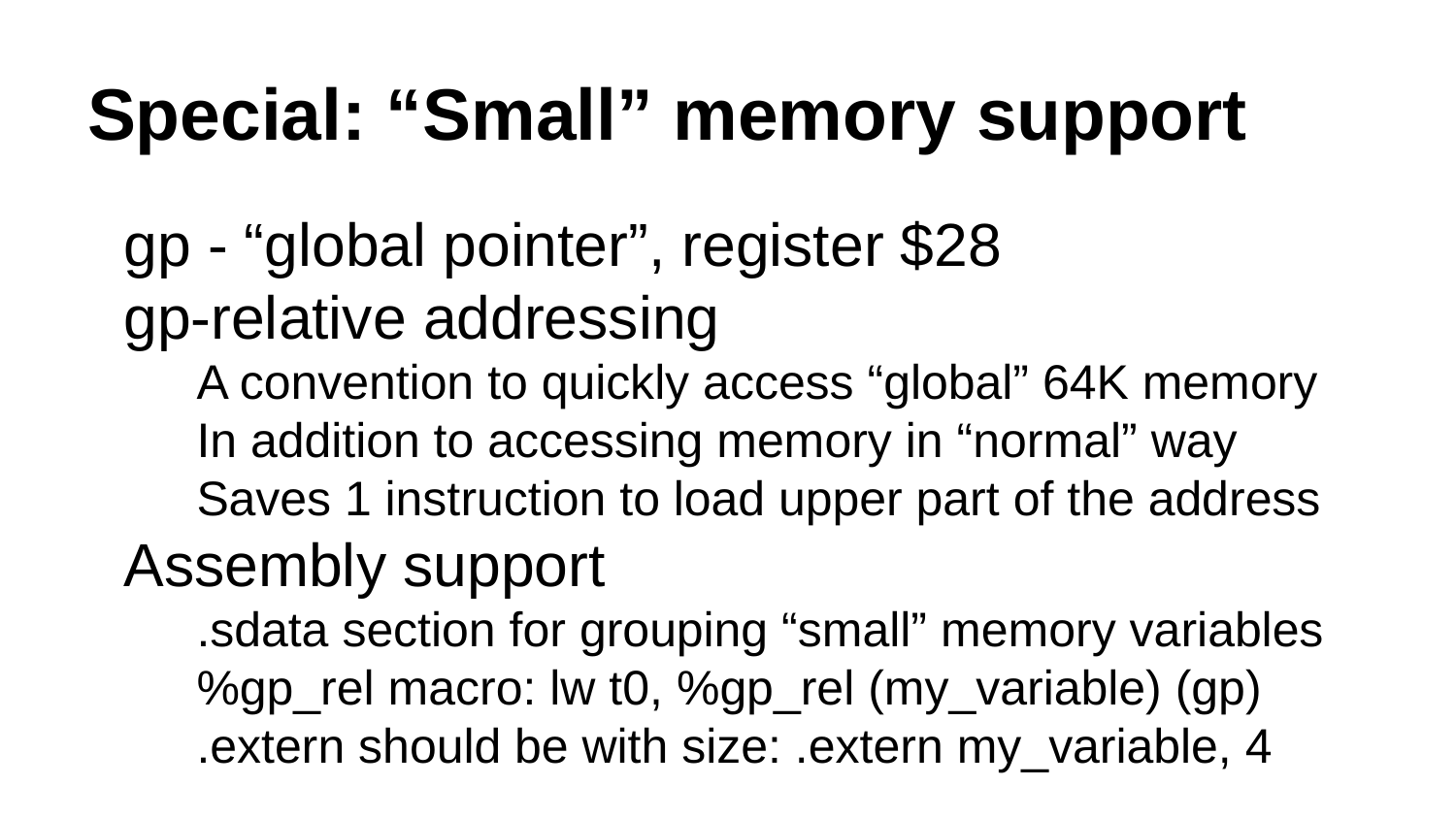

# Special: “Small” memory support
gp - “global pointer”, register $28
gp-relative addressing
A convention to quickly access “global” 64K memory
In addition to accessing memory in “normal” way
Saves 1 instruction to load upper part of the address
Assembly support
.sdata section for grouping “small” memory variables
%gp_rel macro: lw t0, %gp_rel (my_variable) (gp)
.extern should be with size: .extern my_variable, 4